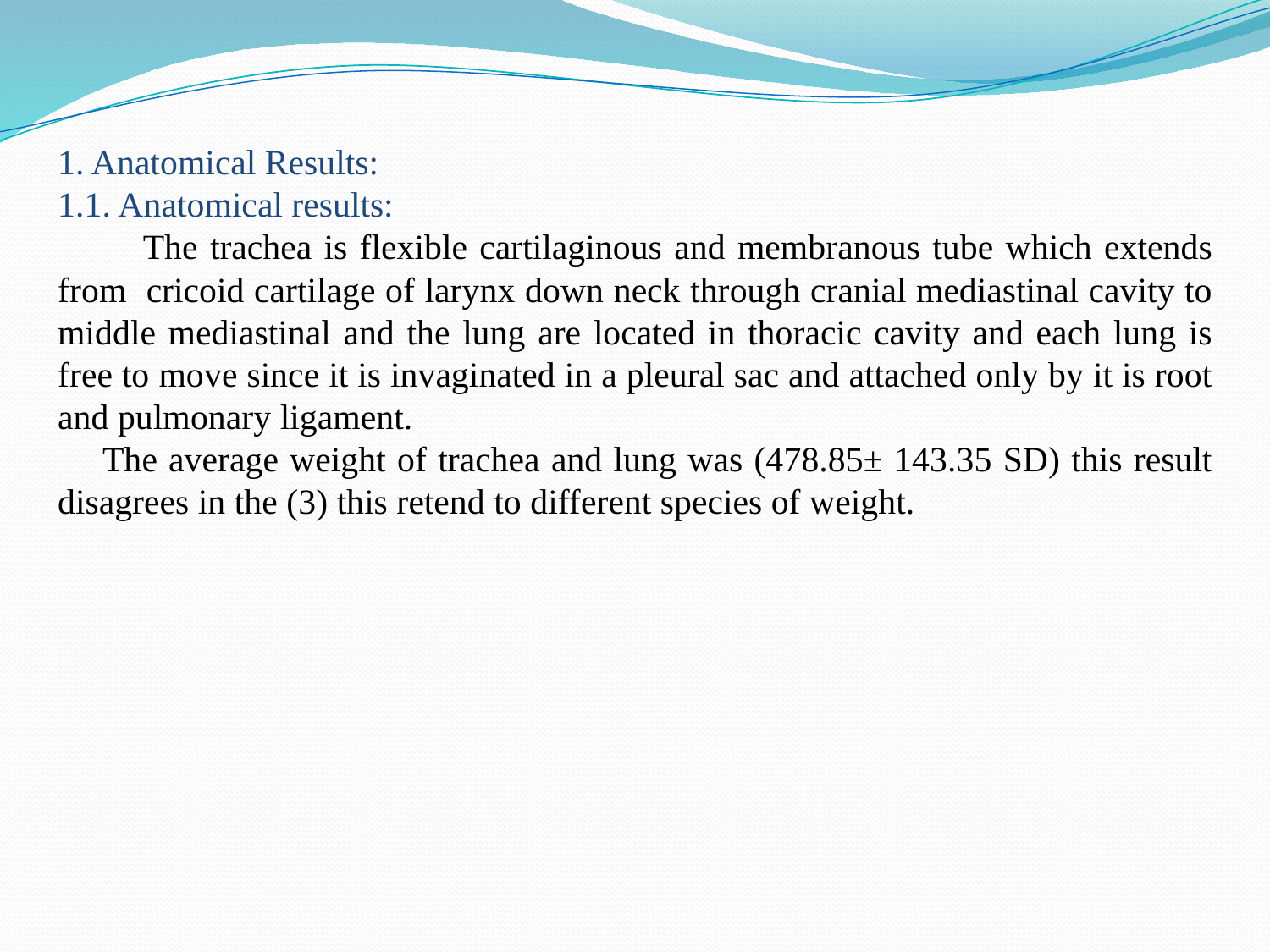

1. Anatomical Results:
1.1. Anatomical results:
       The trachea is flexible cartilaginous and membranous tube which extends from  cricoid cartilage of larynx down neck through cranial mediastinal cavity to middle mediastinal and the lung are located in thoracic cavity and each lung is free to move since it is invaginated in a pleural sac and attached only by it is root and pulmonary ligament.
    The average weight of trachea and lung was (478.85± 143.35 SD) this result disagrees in the (3) this retend to different species of weight.